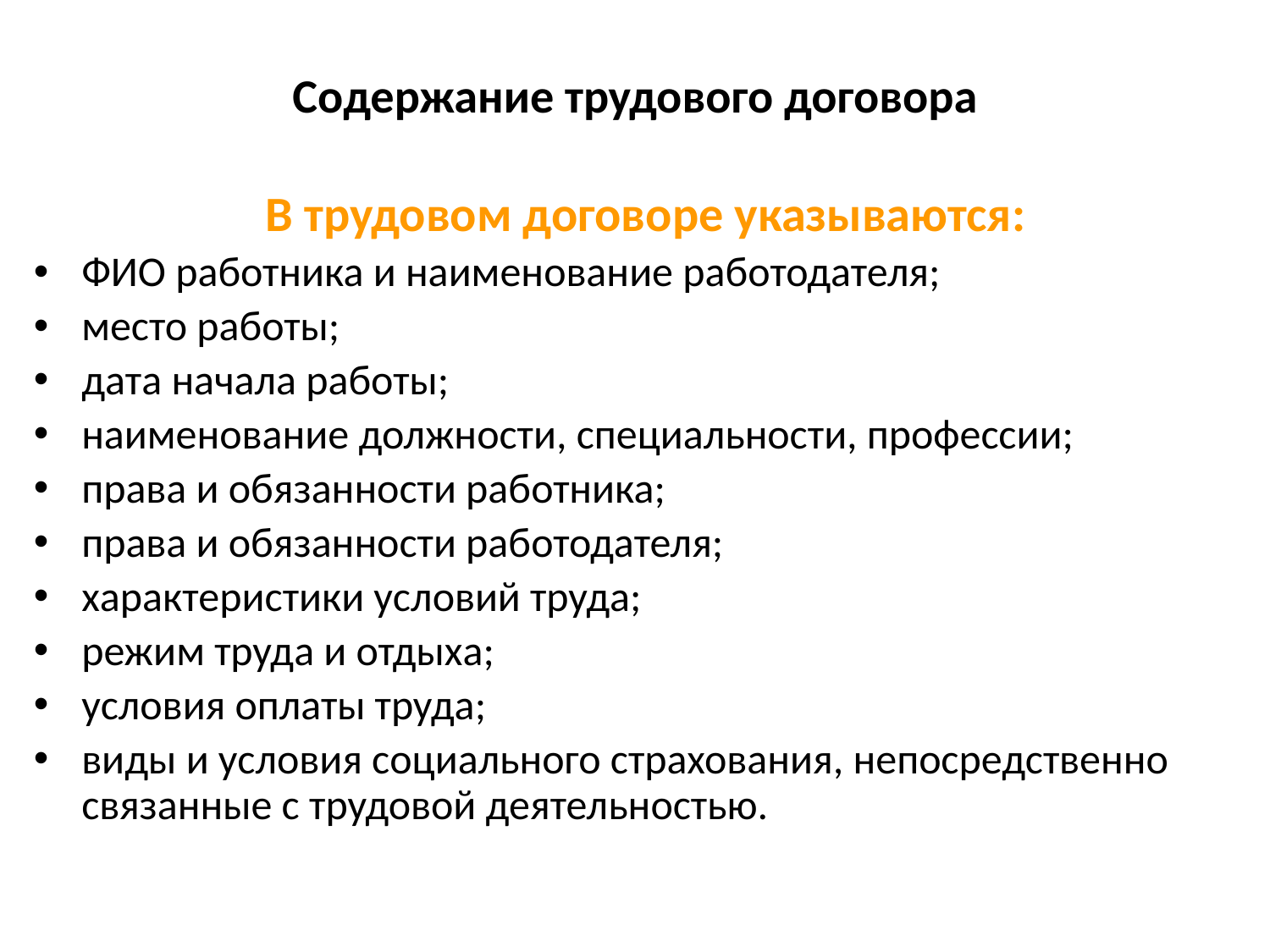

# Содержание трудового договора
В трудовом договоре указываются:
ФИО работника и наименование работодателя;
место работы;
дата начала работы;
наименование должности, специальности, профессии;
права и обязанности работника;
права и обязанности работодателя;
характеристики условий труда;
режим труда и отдыха;
условия оплаты труда;
виды и условия социального страхования, непосредственно связанные с трудовой деятельностью.